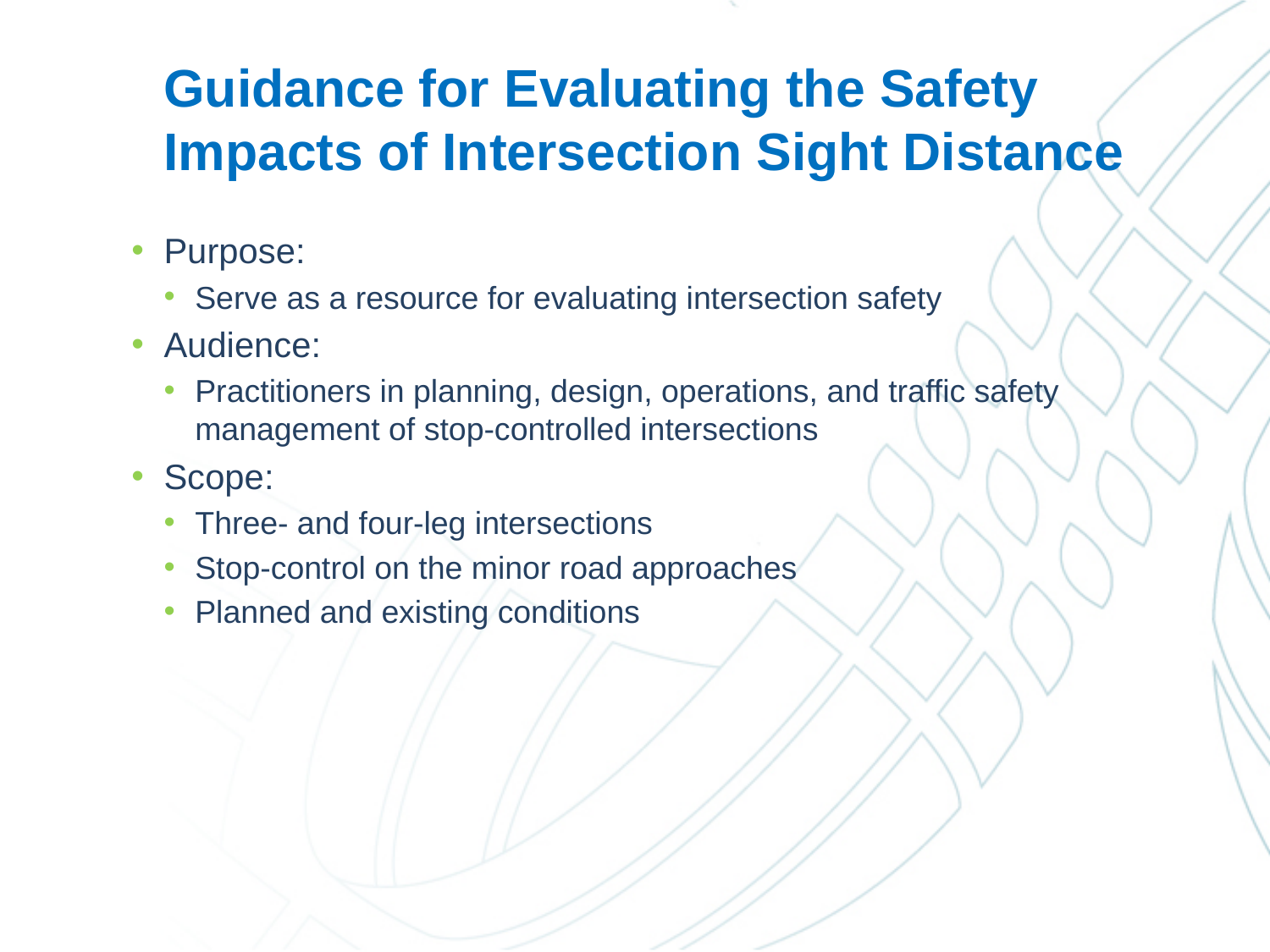

# Guidance for Evaluating the Safety Impacts of Intersection Sight Distance
Purpose:
Serve as a resource for evaluating intersection safety
Audience:
Practitioners in planning, design, operations, and traffic safety management of stop-controlled intersections
Scope:
Three- and four-leg intersections
Stop-control on the minor road approaches
Planned and existing conditions